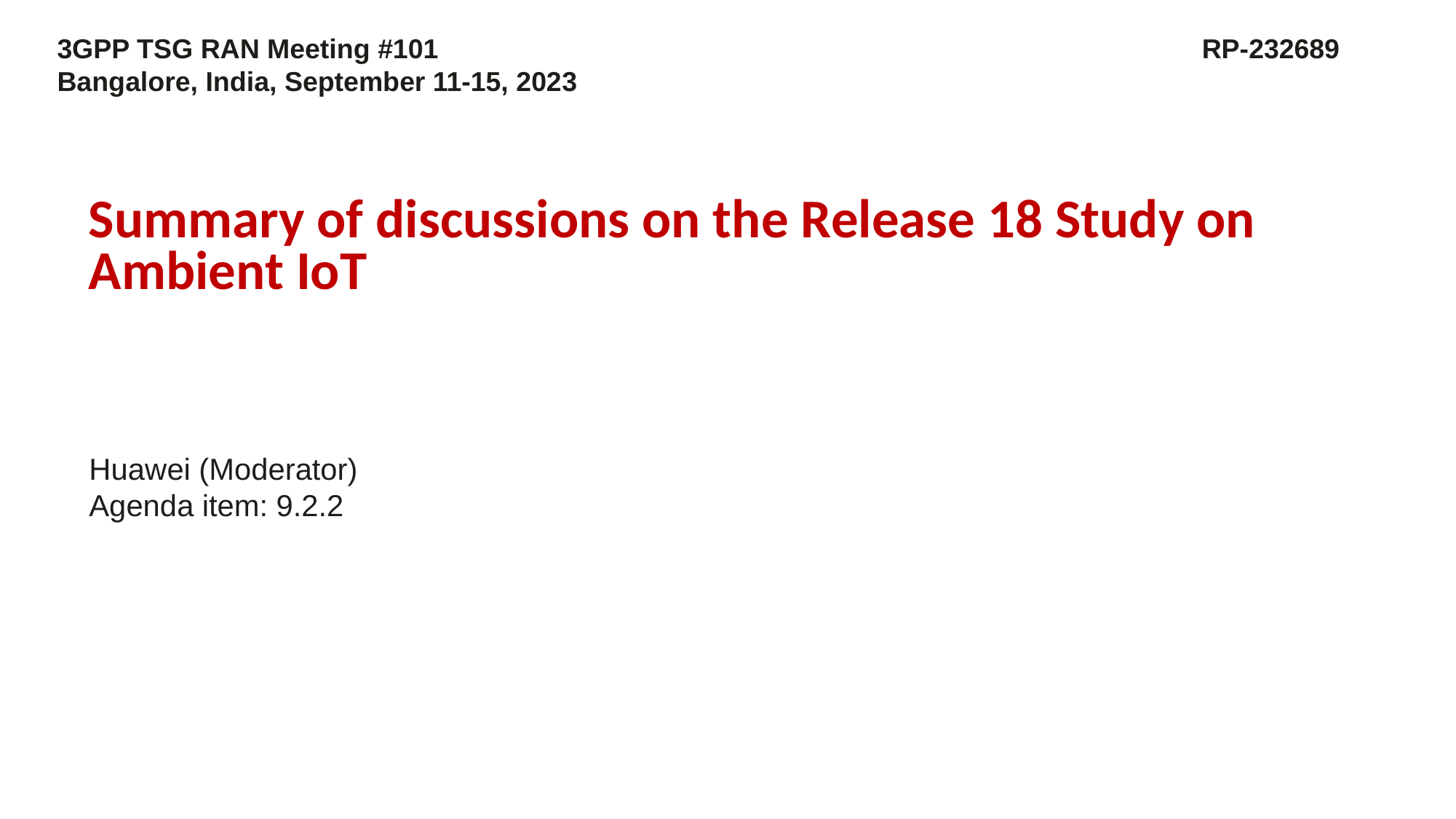

3GPP TSG RAN Meeting #101							       RP-232689
Bangalore, India, September 11-15, 2023
Summary of discussions on the Release 18 Study on Ambient IoT
Huawei (Moderator)
Agenda item: 9.2.2